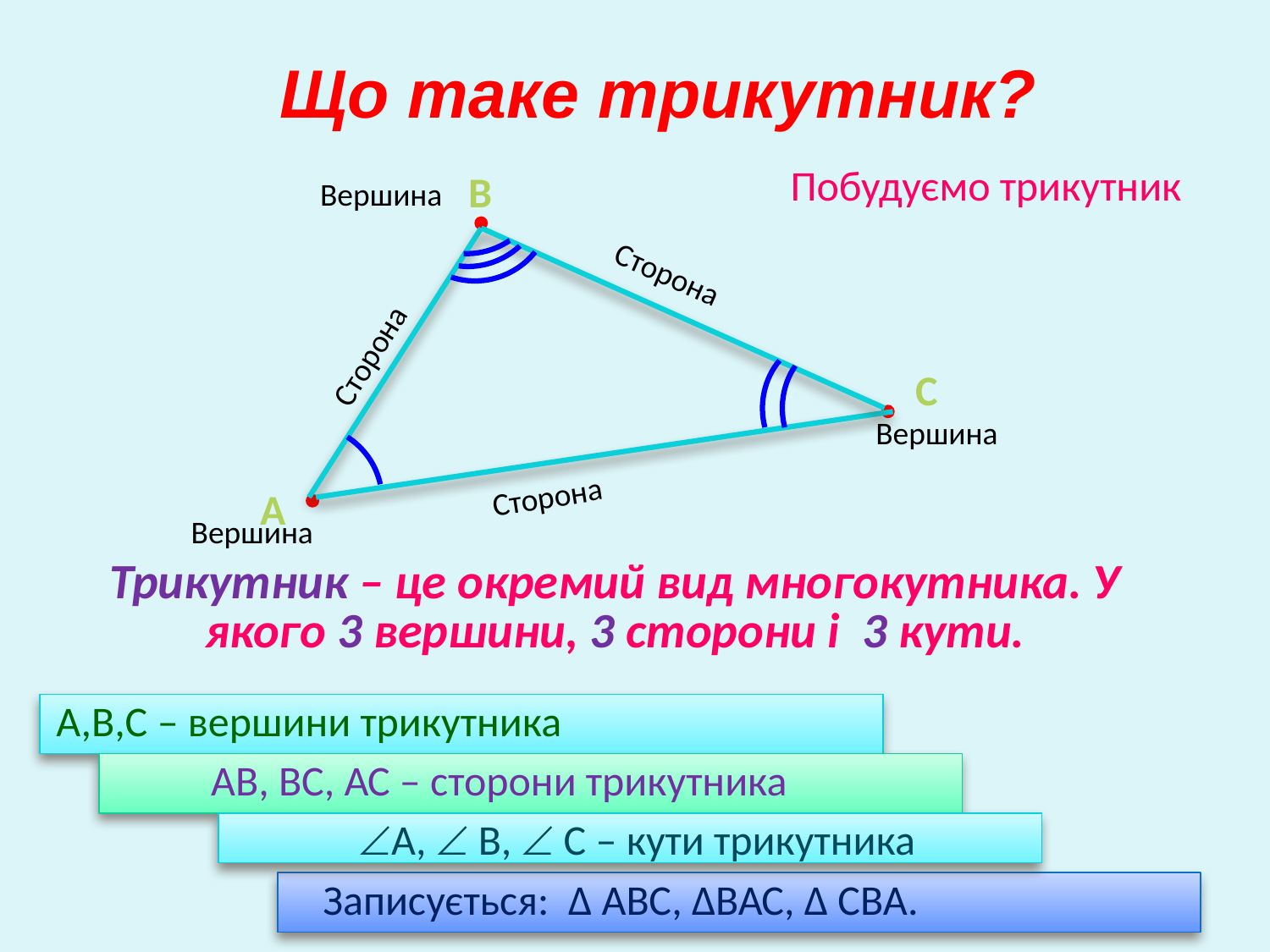

# Що таке трикутник?

В
Побудуємо трикутник
Вершина

Сторона
Сторона

С
Вершина

Сторона
А

Вершина
Трикутник – це окремий вид многокутника. У якого 3 вершини, 3 сторони і  3 кути.
А,В,С – вершини трикутника
          АВ, ВС, АС – сторони трикутника
             ∠А, ∠ В, ∠ С – кути трикутника
   Записується:  ∆ АВС, ∆ВАС, ∆ СВА.